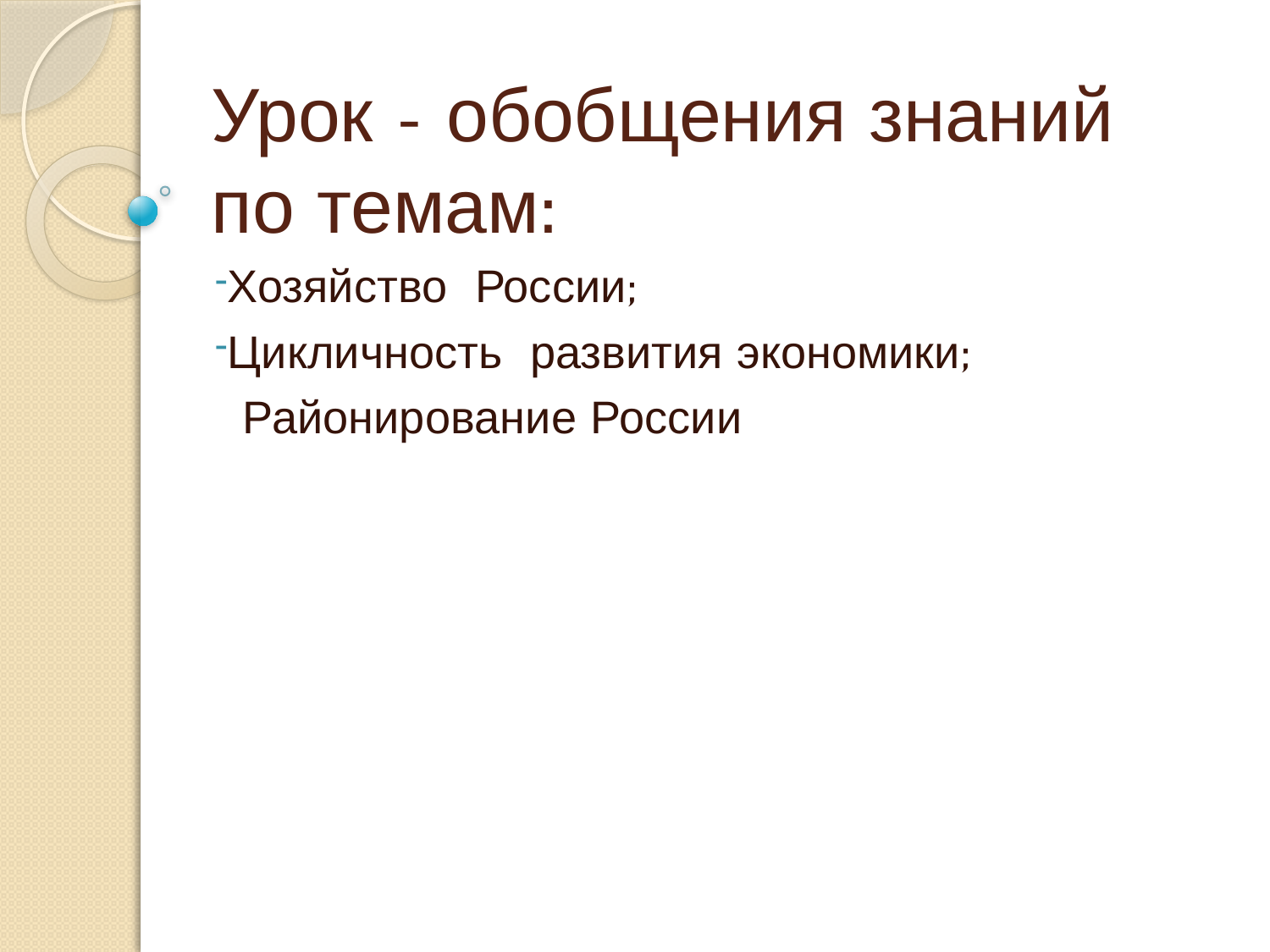

# Урок - обобщения знаний по темам:
Хозяйство  России;
Цикличность  развития экономики;
  Районирование России